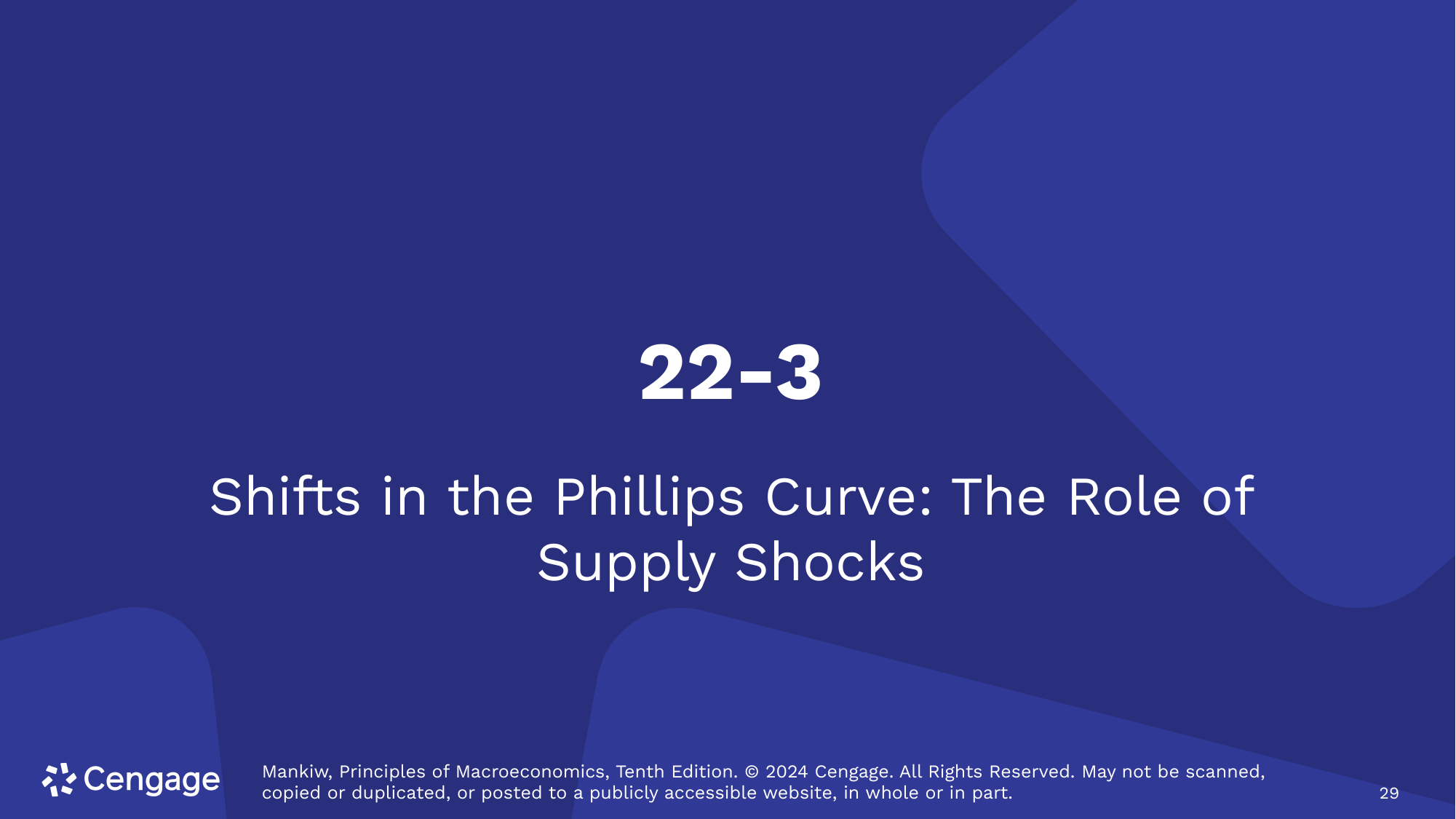

# 22-3
Shifts in the Phillips Curve: The Role of Supply Shocks